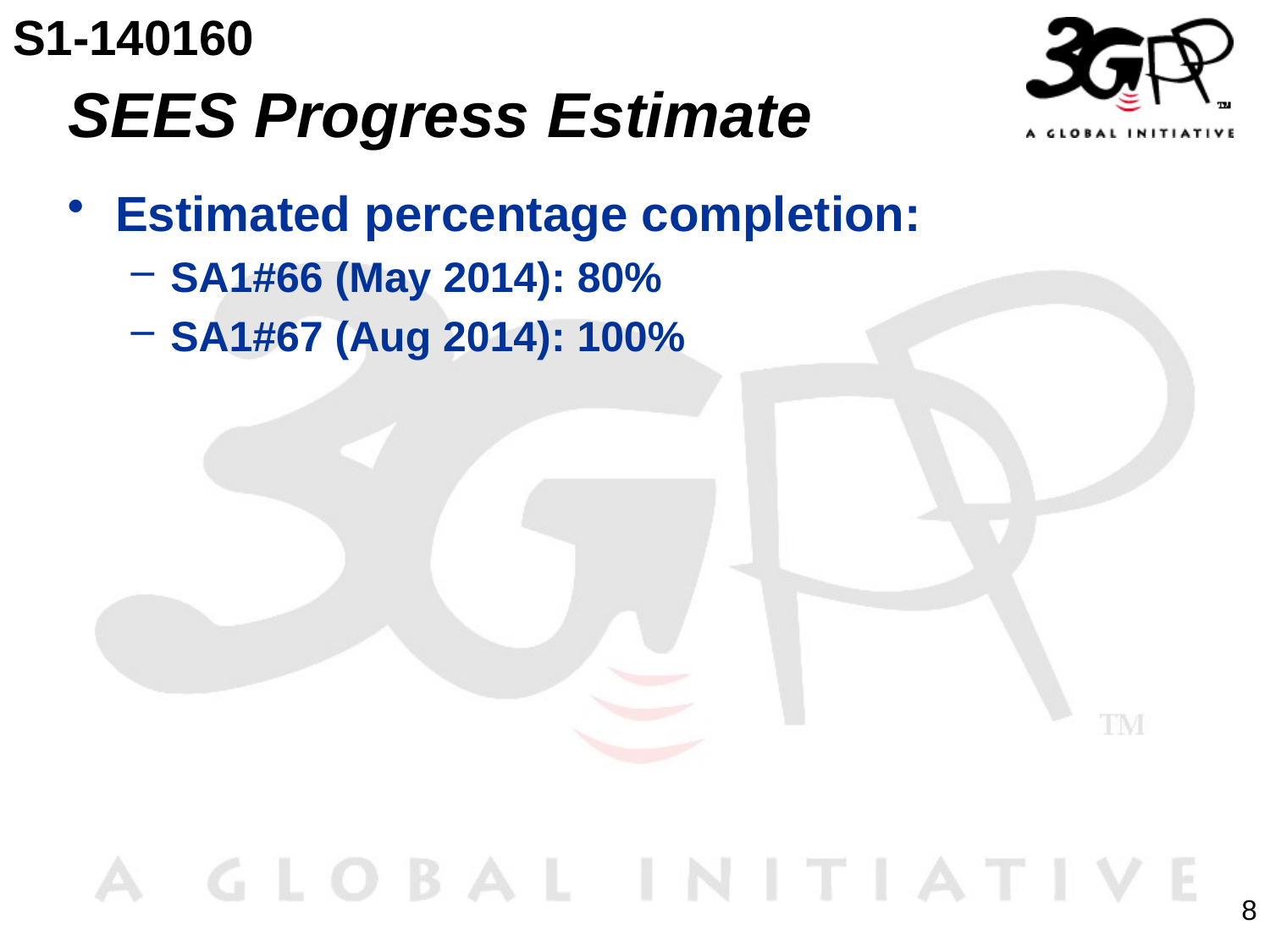

S1-140160
# SEES Progress Estimate
Estimated percentage completion:
SA1#66 (May 2014): 80%
SA1#67 (Aug 2014): 100%
8